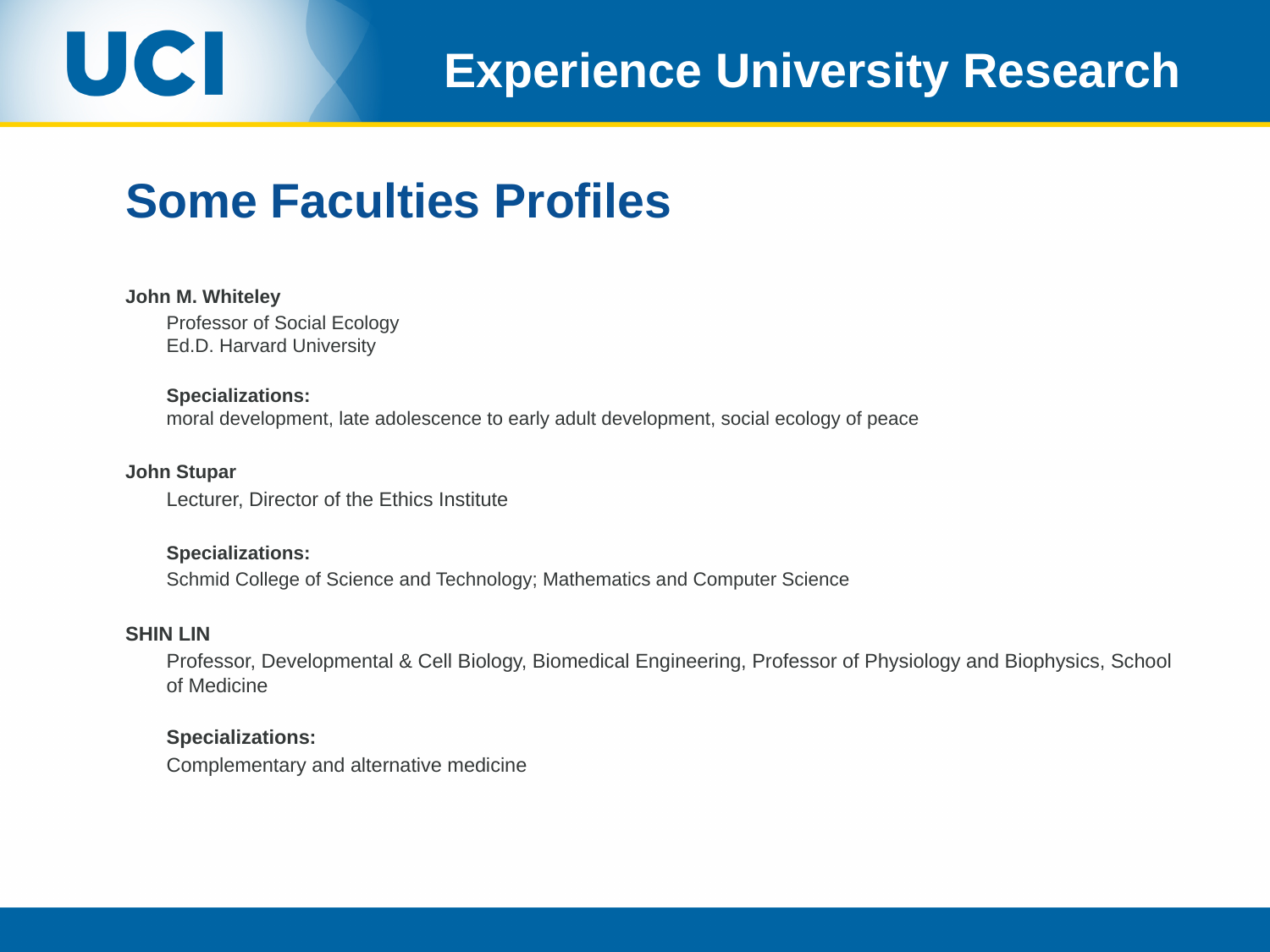

# Experience University Research
Some Faculties Profiles

John M. Whiteley
	Professor of Social Ecology
Ed.D. Harvard University
	Specializations:
moral development, late adolescence to early adult development, social ecology of peace

John Stupar
	Lecturer, Director of the Ethics Institute

	Specializations:
	Schmid College of Science and Technology; Mathematics and Computer Science

SHIN LIN
	Professor, Developmental & Cell Biology, Biomedical Engineering, Professor of Physiology and Biophysics, School of Medicine

	Specializations:
	Complementary and alternative medicine